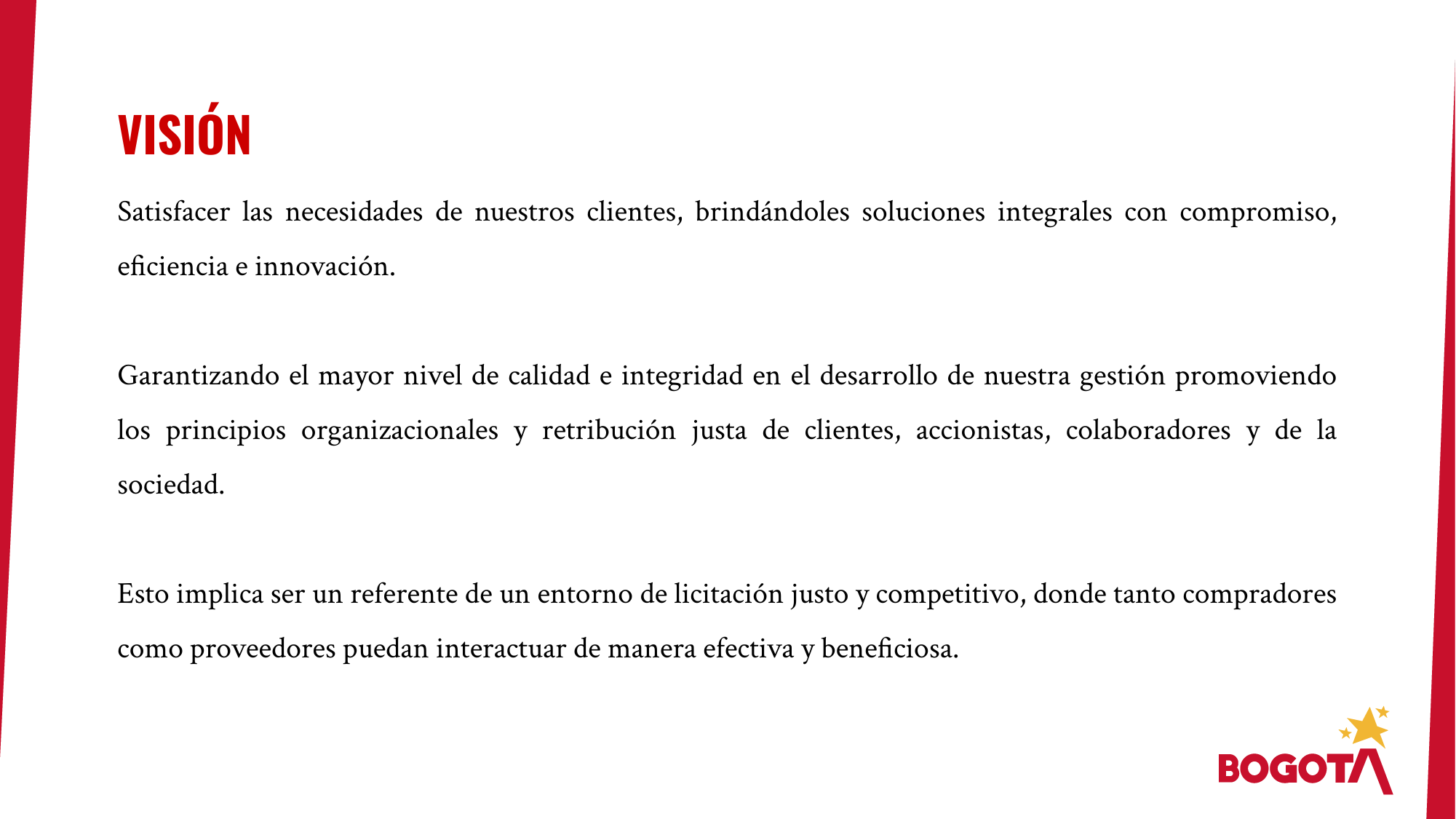

VISIÓN
Satisfacer las necesidades de nuestros clientes, brindándoles soluciones integrales con compromiso, eficiencia e innovación.

Garantizando el mayor nivel de calidad e integridad en el desarrollo de nuestra gestión promoviendo los principios organizacionales y retribución justa de clientes, accionistas, colaboradores y de la sociedad.

Esto implica ser un referente de un entorno de licitación justo y competitivo, donde tanto compradores como proveedores puedan interactuar de manera efectiva y beneficiosa.